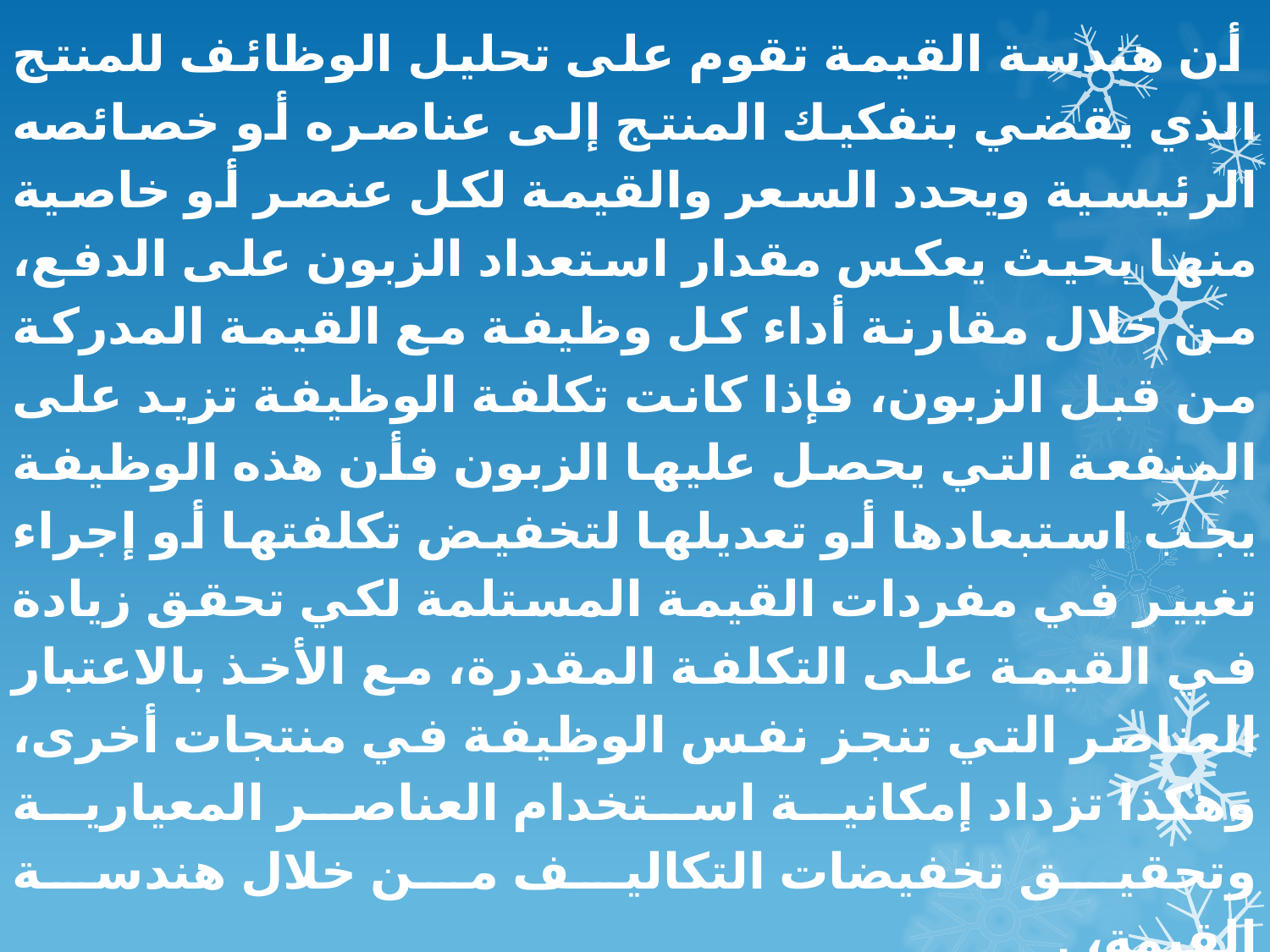

أن هندسة القيمة تقوم على تحليل الوظائف للمنتج الذي يقضي بتفكيك المنتج إلى عناصره أو خصائصه الرئيسية ويحدد السعر والقيمة لكل عنصر أو خاصية منها بحيث يعكس مقدار استعداد الزبون على الدفع، من خلال مقارنة أداء كل وظيفة مع القيمة المدركة من قبل الزبون، فإذا كانت تكلفة الوظيفة تزيد على المنفعة التي يحصل عليها الزبون فأن هذه الوظيفة يجب استبعادها أو تعديلها لتخفيض تكلفتها أو إجراء تغيير في مفردات القيمة المستلمة لكي تحقق زيادة في القيمة على التكلفة المقدرة، مع الأخذ بالاعتبار العناصر التي تنجز نفس الوظيفة في منتجات أخرى، وهكذا تزداد إمكانية استخدام العناصر المعيارية وتحقيق تخفيضات التكاليف من خلال هندسة القيمة، .